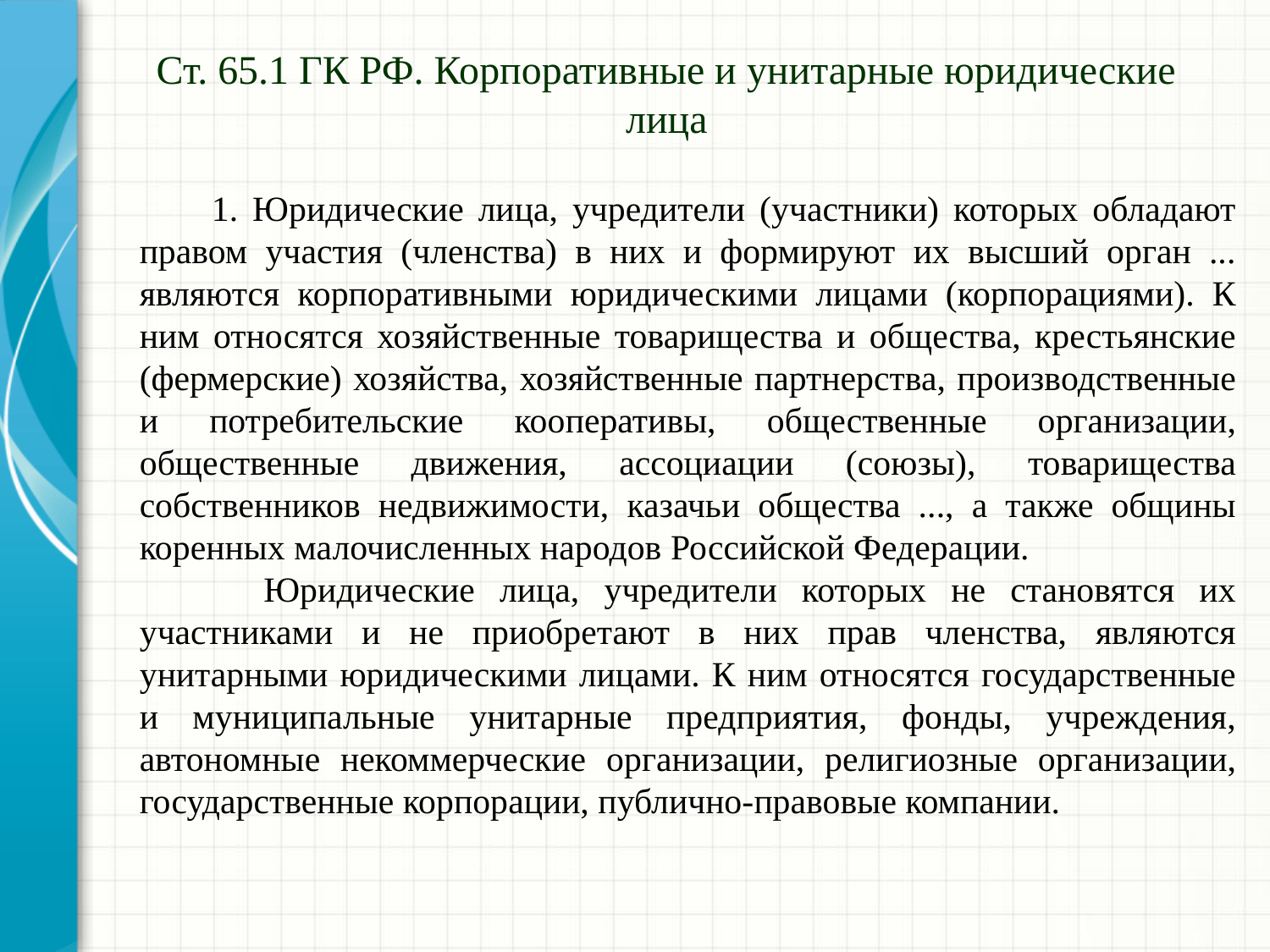

# Ст. 65.1 ГК РФ. Корпоративные и унитарные юридические лица
     1. Юридические лица, учредители (участники) которых обладают правом участия (членства) в них и формируют их высший орган ... являются корпоративными юридическими лицами (корпорациями). К ним относятся хозяйственные товарищества и общества, крестьянские (фермерские) хозяйства, хозяйственные партнерства, производственные и потребительские кооперативы, общественные организации, общественные движения, ассоциации (союзы), товарищества собственников недвижимости, казачьи общества ..., а также общины коренных малочисленных народов Российской Федерации.
     Юридические лица, учредители которых не становятся их участниками и не приобретают в них прав членства, являются унитарными юридическими лицами. К ним относятся государственные и муниципальные унитарные предприятия, фонды, учреждения, автономные некоммерческие организации, религиозные организации, государственные корпорации, публично-правовые компании.